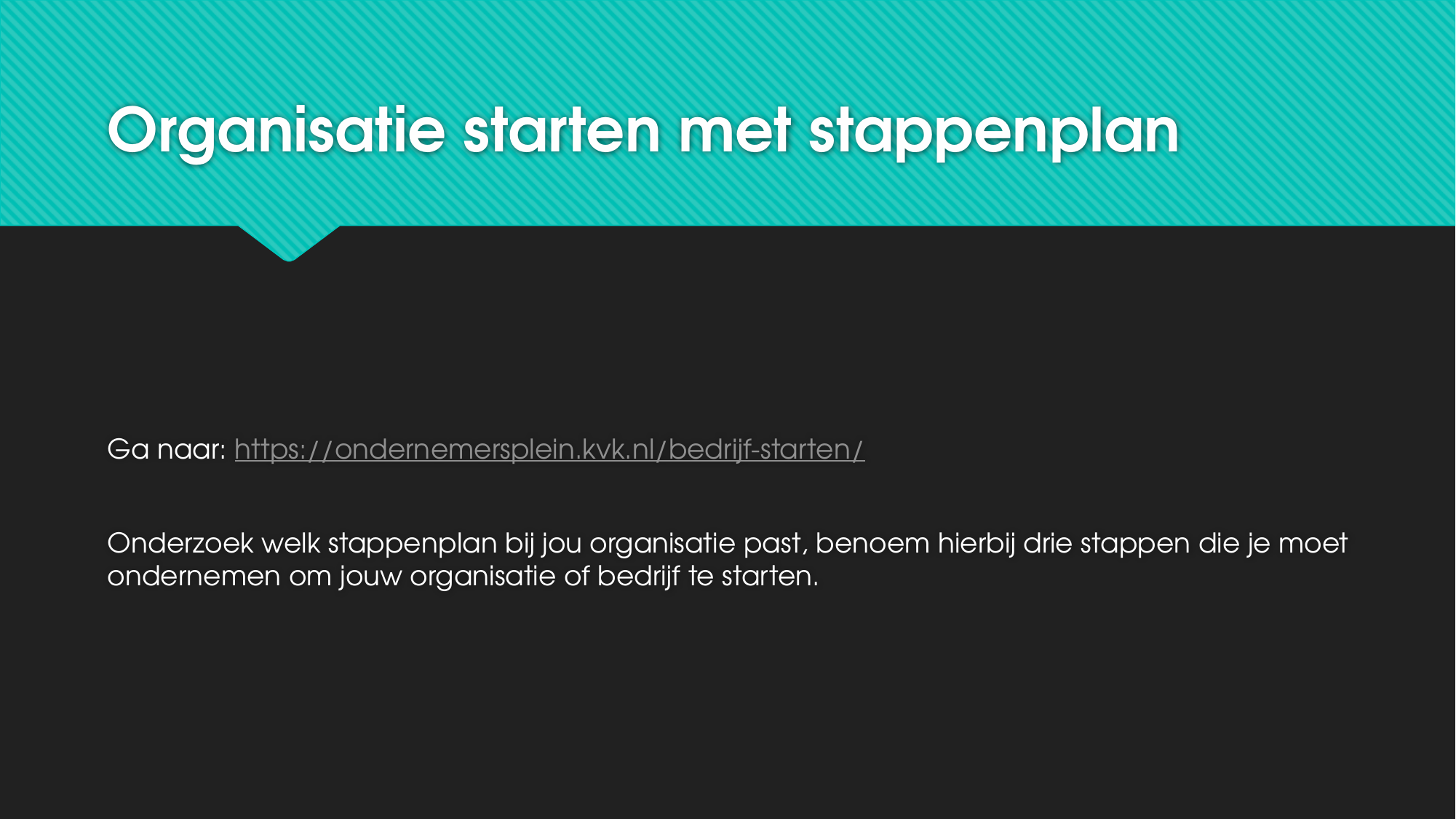

# Organisatie starten met stappenplan
Ga naar: https://ondernemersplein.kvk.nl/bedrijf-starten/

Onderzoek welk stappenplan bij jou organisatie past, benoem hierbij drie stappen die je moet ondernemen om jouw organisatie of bedrijf te starten.